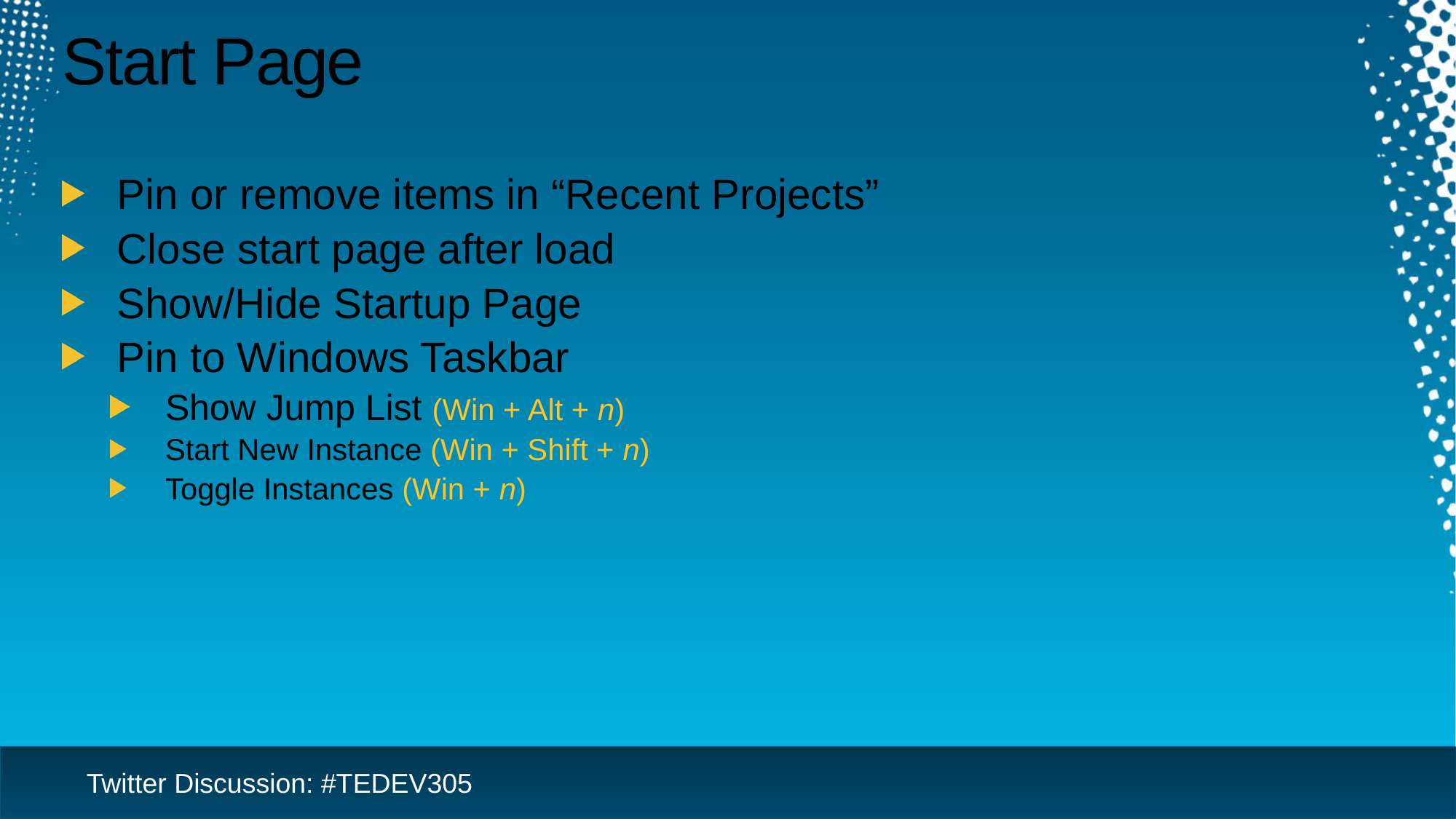

# Start Page
Pin or remove items in “Recent Projects”
Close start page after load
Show/Hide Startup Page
Pin to Windows Taskbar
Show Jump List (Win + Alt + n)
Start New Instance (Win + Shift + n)
Toggle Instances (Win + n)

Twitter Discussion: #TEDEV305